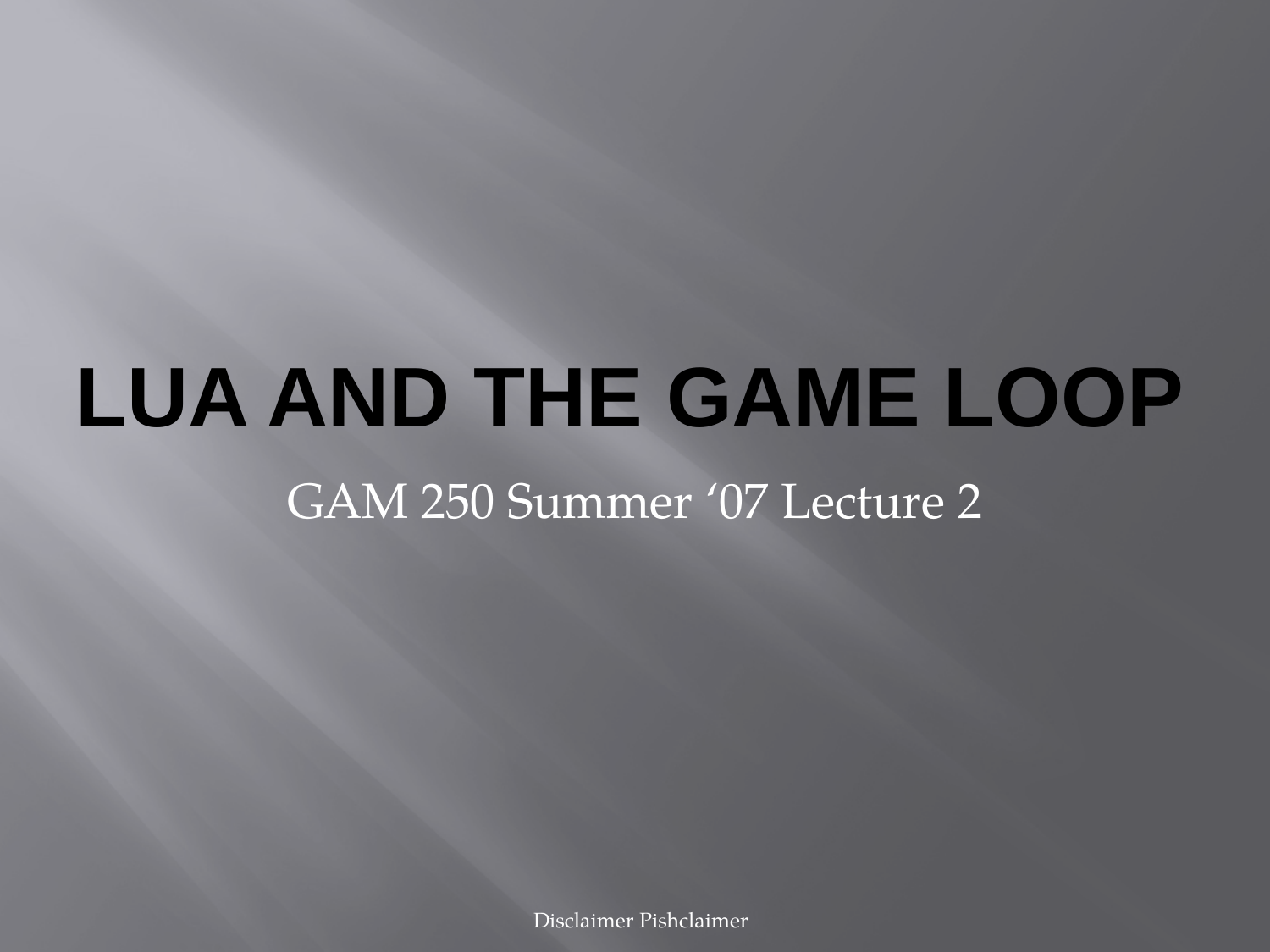

# LUA and the game loop
GAM 250 Summer ‘07 Lecture 2
Disclaimer Pishclaimer